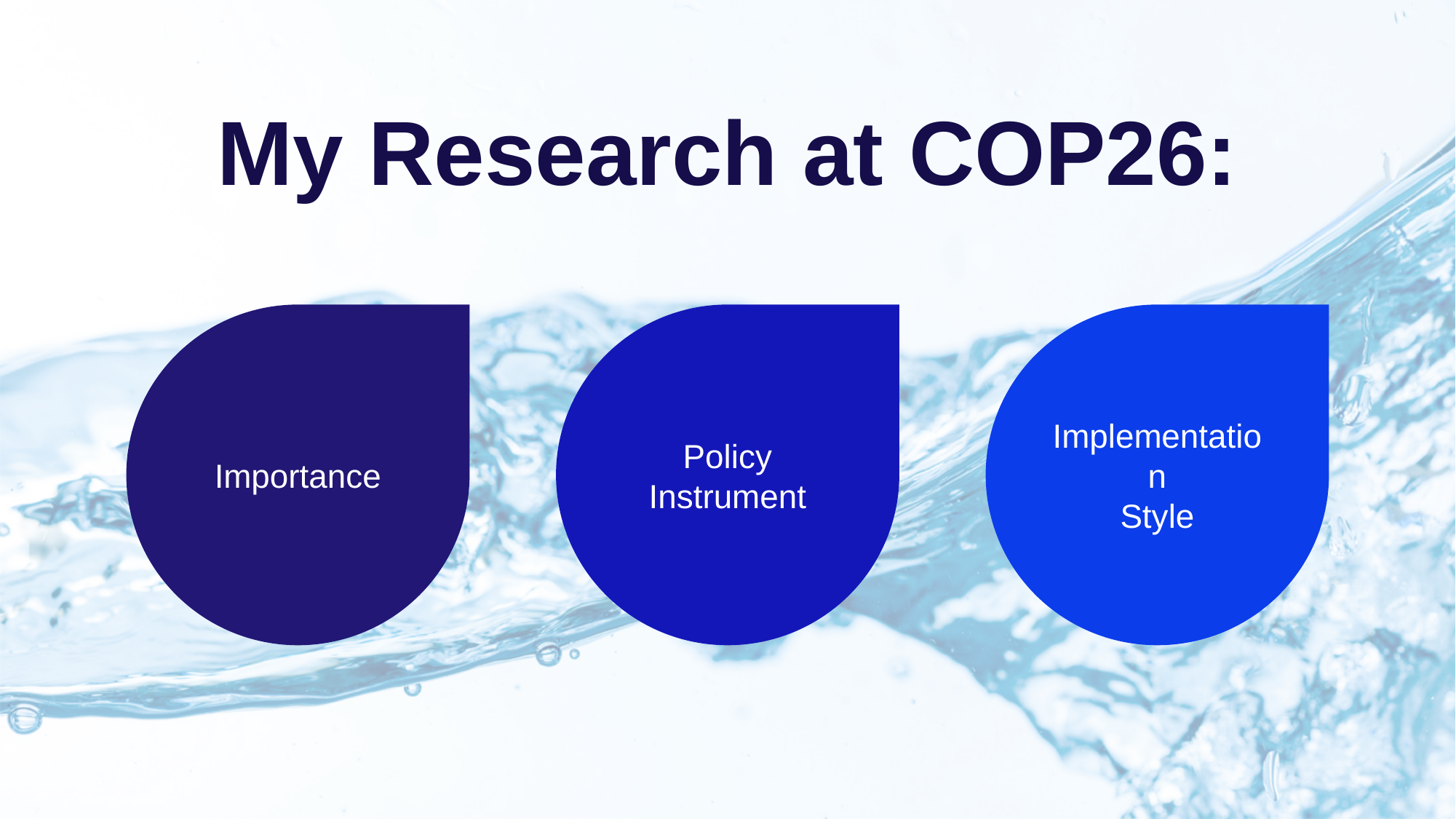

My Research at COP26:
Importance
Policy Instrument
Implementation
Style